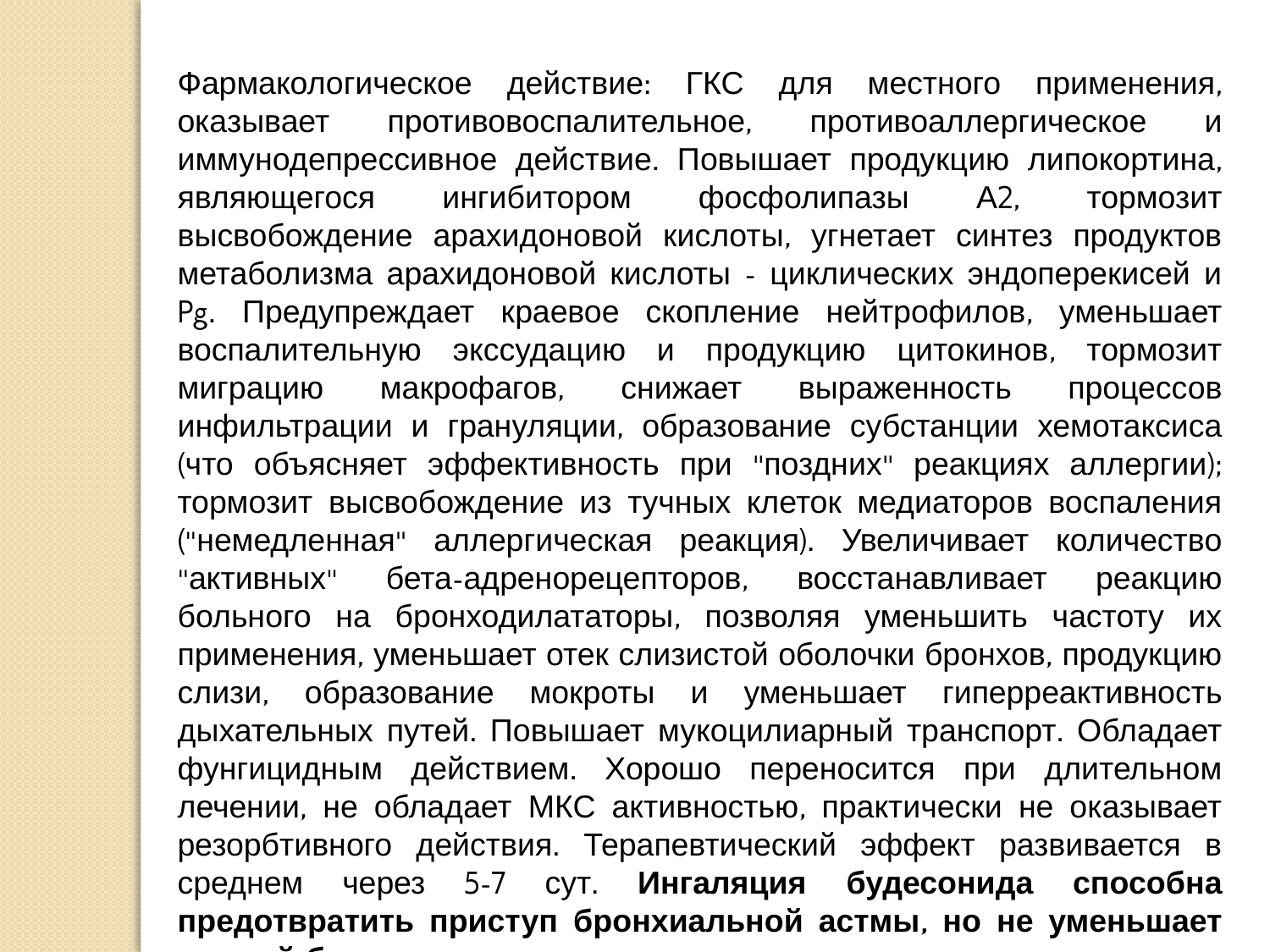

Фармакологическое действие: ГКС для местного применения, оказывает противовоспалительное, противоаллергическое и иммунодепрессивное действие. Повышает продукцию липокортина, являющегося ингибитором фосфолипазы А2, тормозит высвобождение арахидоновой кислоты, угнетает синтез продуктов метаболизма арахидоновой кислоты - циклических эндоперекисей и Pg. Предупреждает краевое скопление нейтрофилов, уменьшает воспалительную экссудацию и продукцию цитокинов, тормозит миграцию макрофагов, снижает выраженность процессов инфильтрации и грануляции, образование субстанции хемотаксиса (что объясняет эффективность при "поздних" реакциях аллергии); тормозит высвобождение из тучных клеток медиаторов воспаления ("немедленная" аллергическая реакция). Увеличивает количество "активных" бета-адренорецепторов, восстанавливает реакцию больного на бронходилататоры, позволяя уменьшить частоту их применения, уменьшает отек слизистой оболочки бронхов, продукцию слизи, образование мокроты и уменьшает гиперреактивность дыхательных путей. Повышает мукоцилиарный транспорт. Обладает фунгицидным действием. Хорошо переносится при длительном лечении, не обладает МКС активностью, практически не оказывает резорбтивного действия. Терапевтический эффект развивается в среднем через 5-7 сут. Ингаляция будесонида способна предотвратить приступ бронхиальной астмы, но не уменьшает острый бронхоспазм.